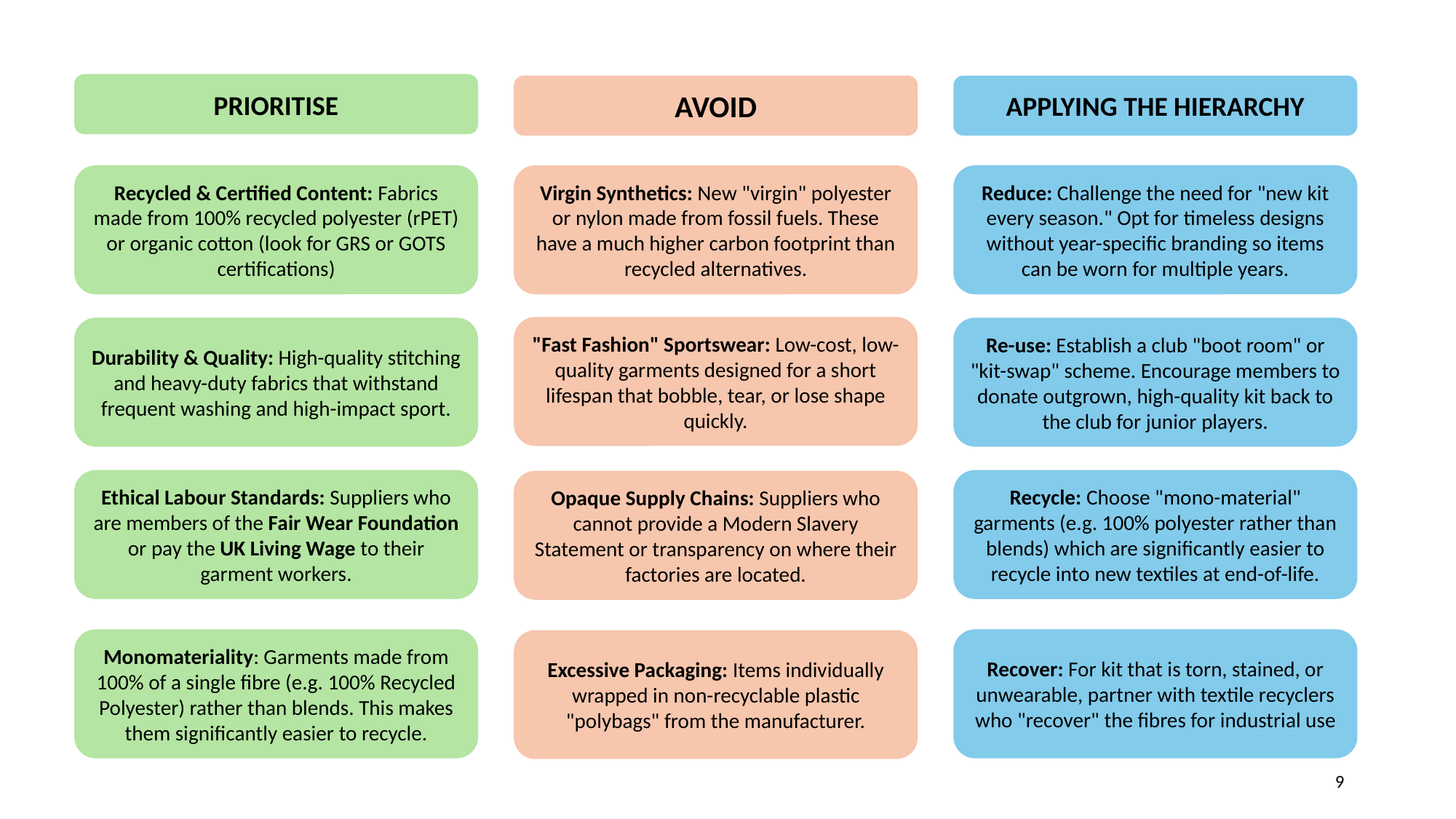

PRIORITISE
AVOID
APPLYING THE HIERARCHY
Virgin Synthetics: New "virgin" polyester or nylon made from fossil fuels. These have a much higher carbon footprint than recycled alternatives.
Recycled & Certified Content: Fabrics made from 100% recycled polyester (rPET) or organic cotton (look for GRS or GOTS certifications)
Reduce: Challenge the need for "new kit every season." Opt for timeless designs without year-specific branding so items can be worn for multiple years.
"Fast Fashion" Sportswear: Low-cost, low-quality garments designed for a short lifespan that bobble, tear, or lose shape quickly.
Durability & Quality: High-quality stitching and heavy-duty fabrics that withstand frequent washing and high-impact sport.
Re-use: Establish a club "boot room" or "kit-swap" scheme. Encourage members to donate outgrown, high-quality kit back to the club for junior players.
Ethical Labour Standards: Suppliers who are members of the Fair Wear Foundation or pay the UK Living Wage to their garment workers.
Recycle: Choose "mono-material" garments (e.g. 100% polyester rather than blends) which are significantly easier to recycle into new textiles at end-of-life.
Opaque Supply Chains: Suppliers who cannot provide a Modern Slavery Statement or transparency on where their factories are located.
Monomateriality: Garments made from 100% of a single fibre (e.g. 100% Recycled Polyester) rather than blends. This makes them significantly easier to recycle.
Recover: For kit that is torn, stained, or unwearable, partner with textile recyclers who "recover" the fibres for industrial use
Excessive Packaging: Items individually wrapped in non-recyclable plastic "polybags" from the manufacturer.
9